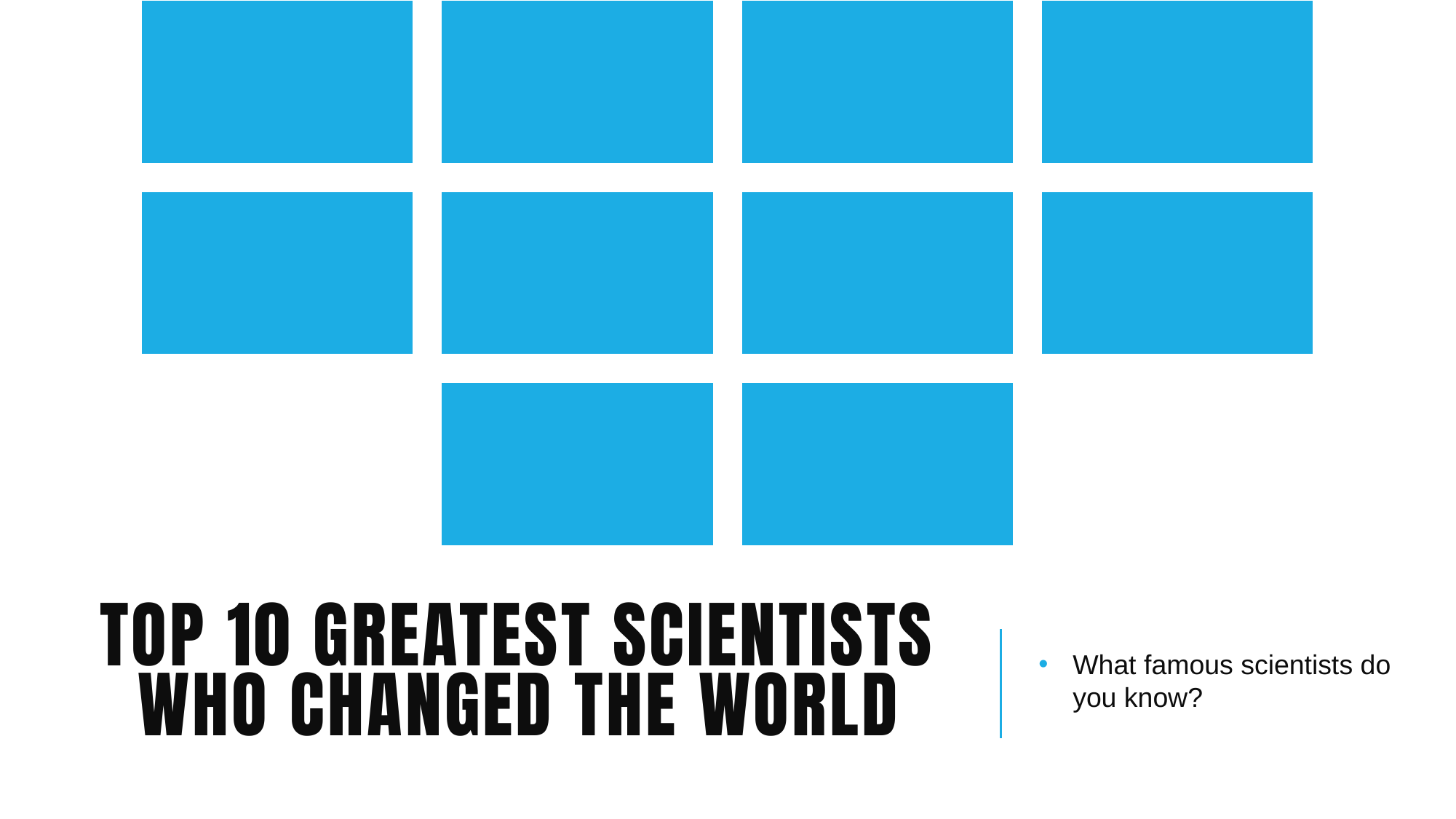

# Top 10 greatest scientists who changed the world
What famous scientists do you know?